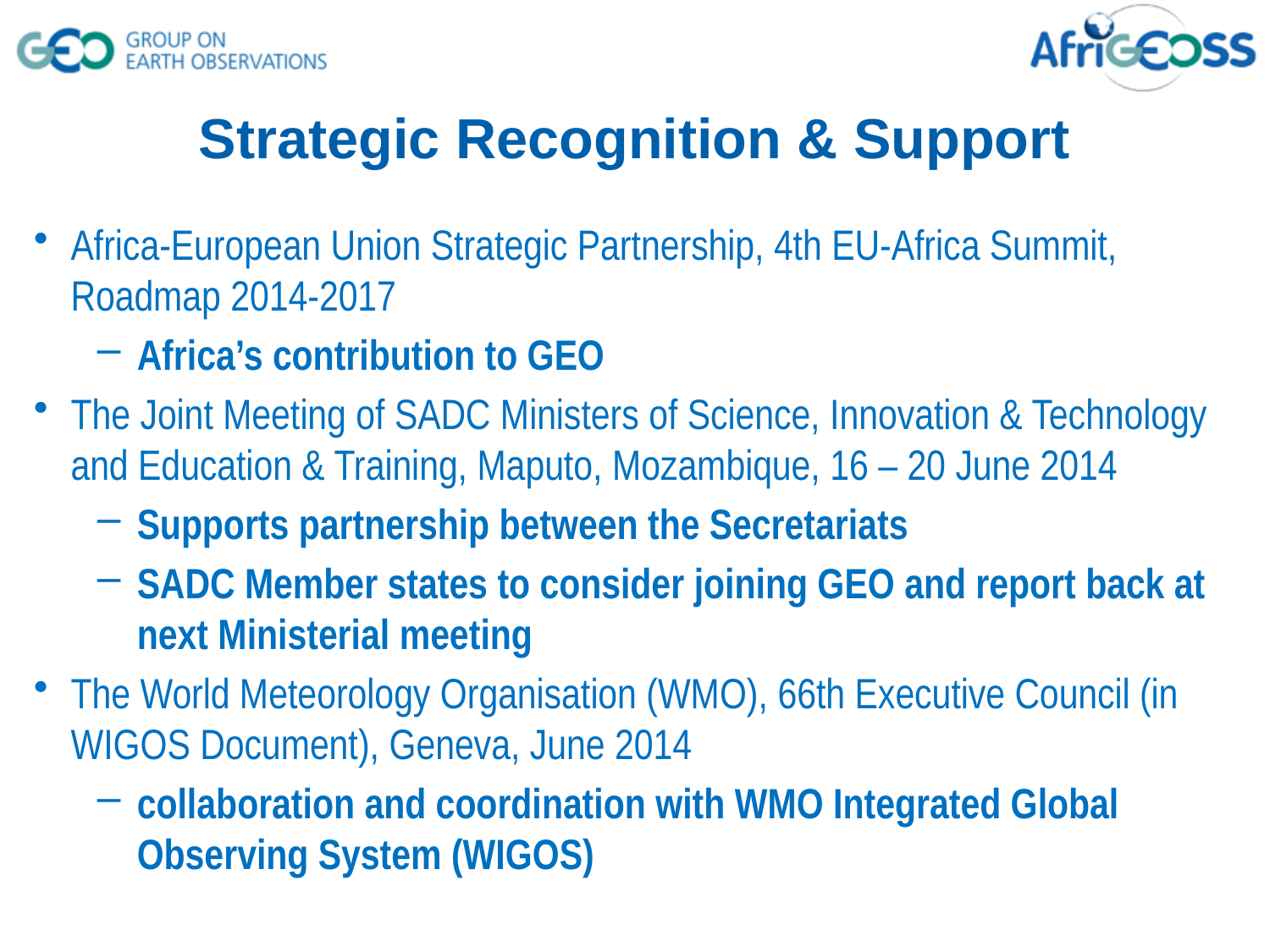

# Strategic Recognition & Support
Africa-European Union Strategic Partnership, 4th EU-Africa Summit, Roadmap 2014-2017
Africa’s contribution to GEO
The Joint Meeting of SADC Ministers of Science, Innovation & Technology and Education & Training, Maputo, Mozambique, 16 – 20 June 2014
Supports partnership between the Secretariats
SADC Member states to consider joining GEO and report back at next Ministerial meeting
The World Meteorology Organisation (WMO), 66th Executive Council (in WIGOS Document), Geneva, June 2014
collaboration and coordination with WMO Integrated Global Observing System (WIGOS)